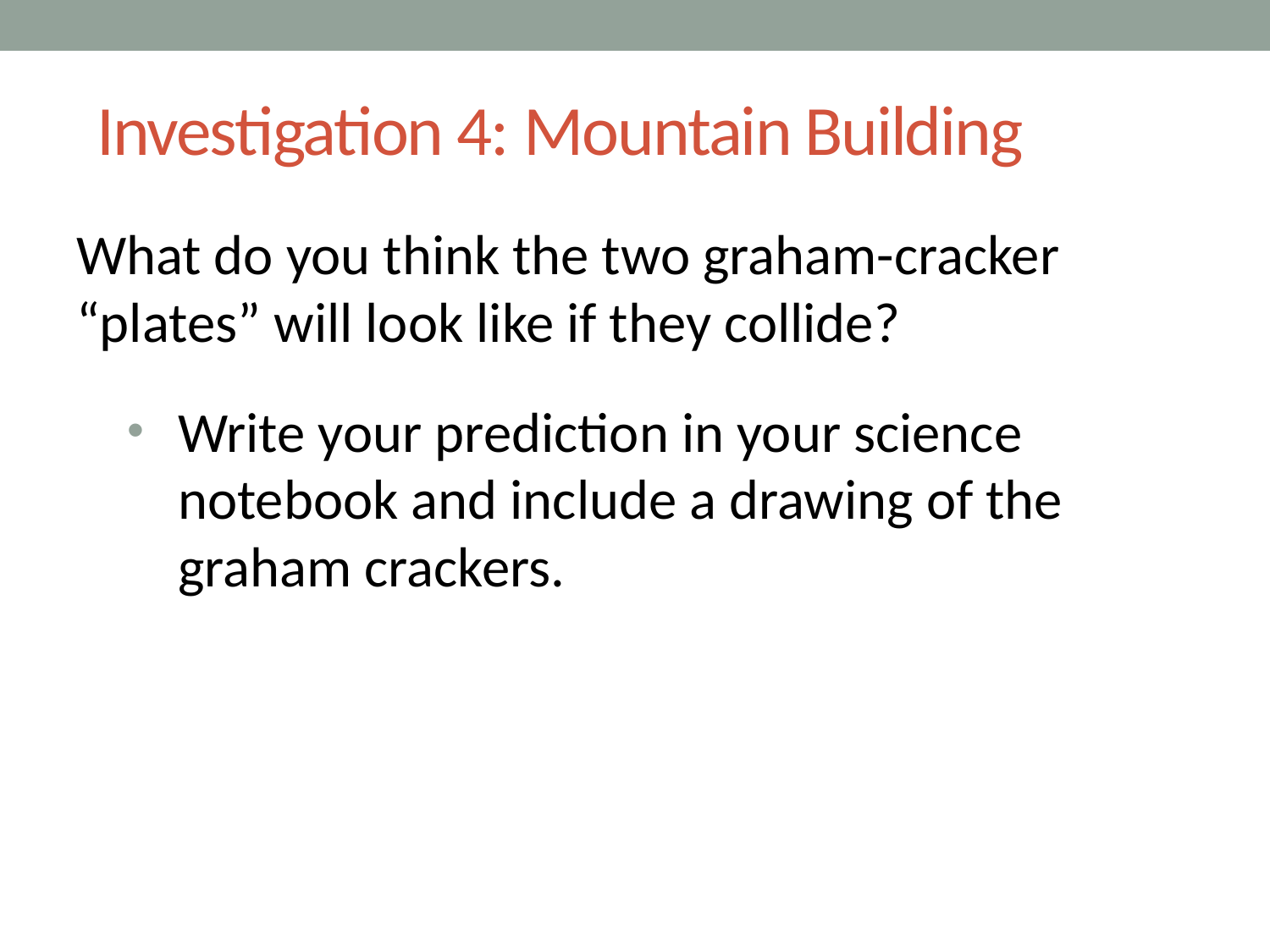

# Investigation 4: Mountain Building
What do you think the two graham-cracker “plates” will look like if they collide?
Write your prediction in your science notebook and include a drawing of the graham crackers.